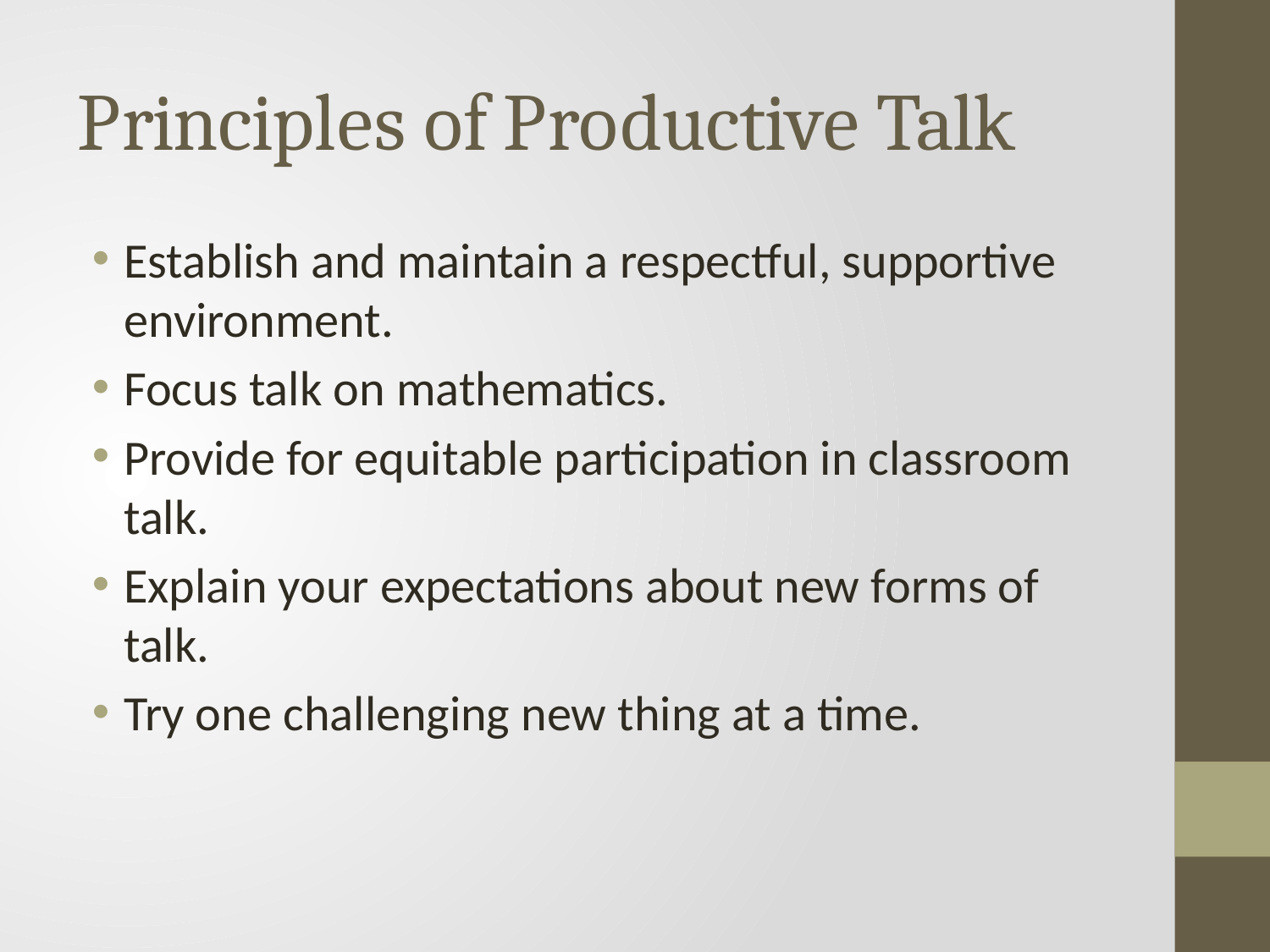

# Principles of Productive Talk
Establish and maintain a respectful, supportive environment.
Focus talk on mathematics.
Provide for equitable participation in classroom talk.
Explain your expectations about new forms of talk.
Try one challenging new thing at a time.